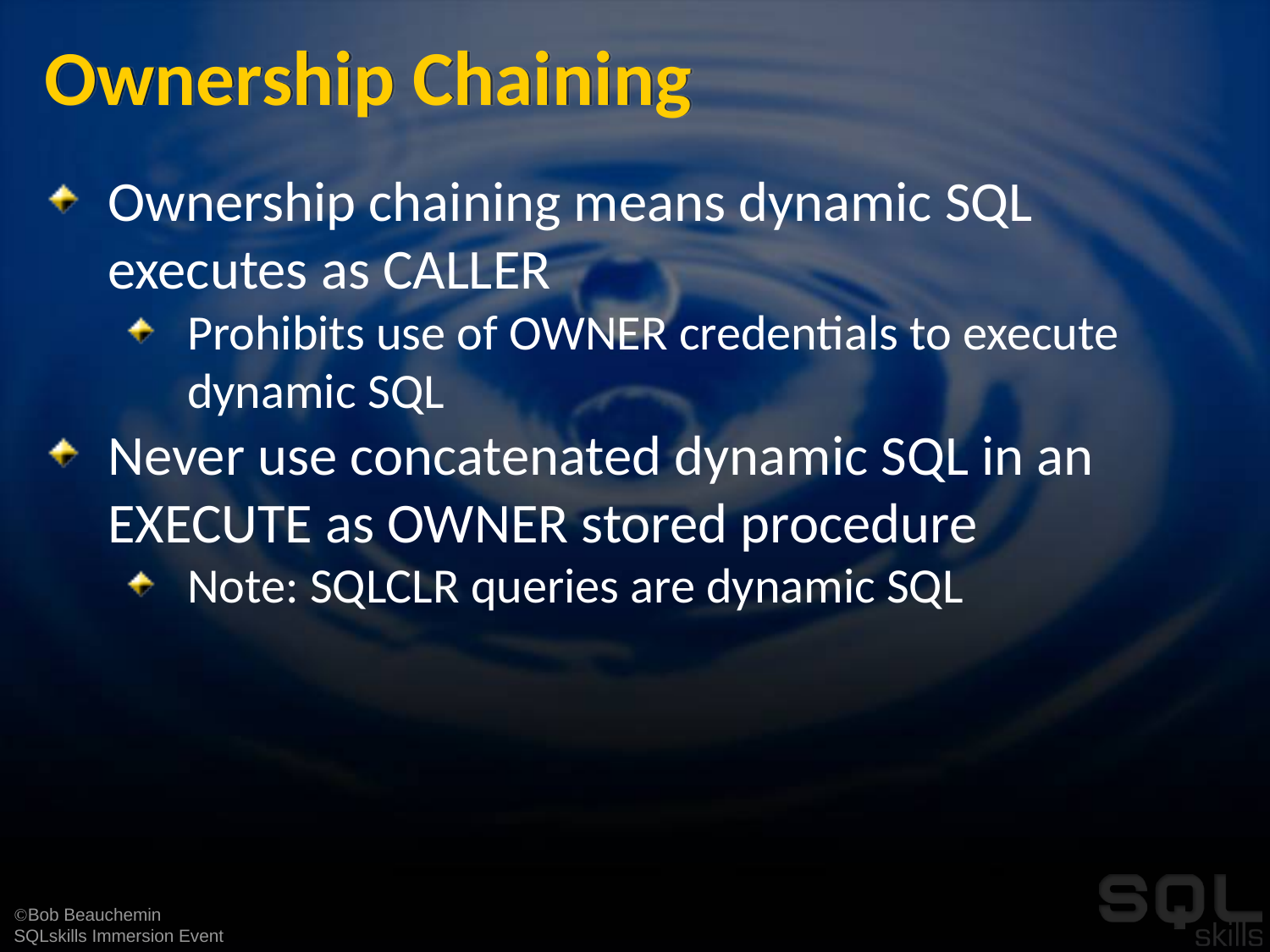

# Ownership Chaining
Ownership chaining means dynamic SQL executes as CALLER
Prohibits use of OWNER credentials to execute dynamic SQL
Never use concatenated dynamic SQL in an EXECUTE as OWNER stored procedure
Note: SQLCLR queries are dynamic SQL